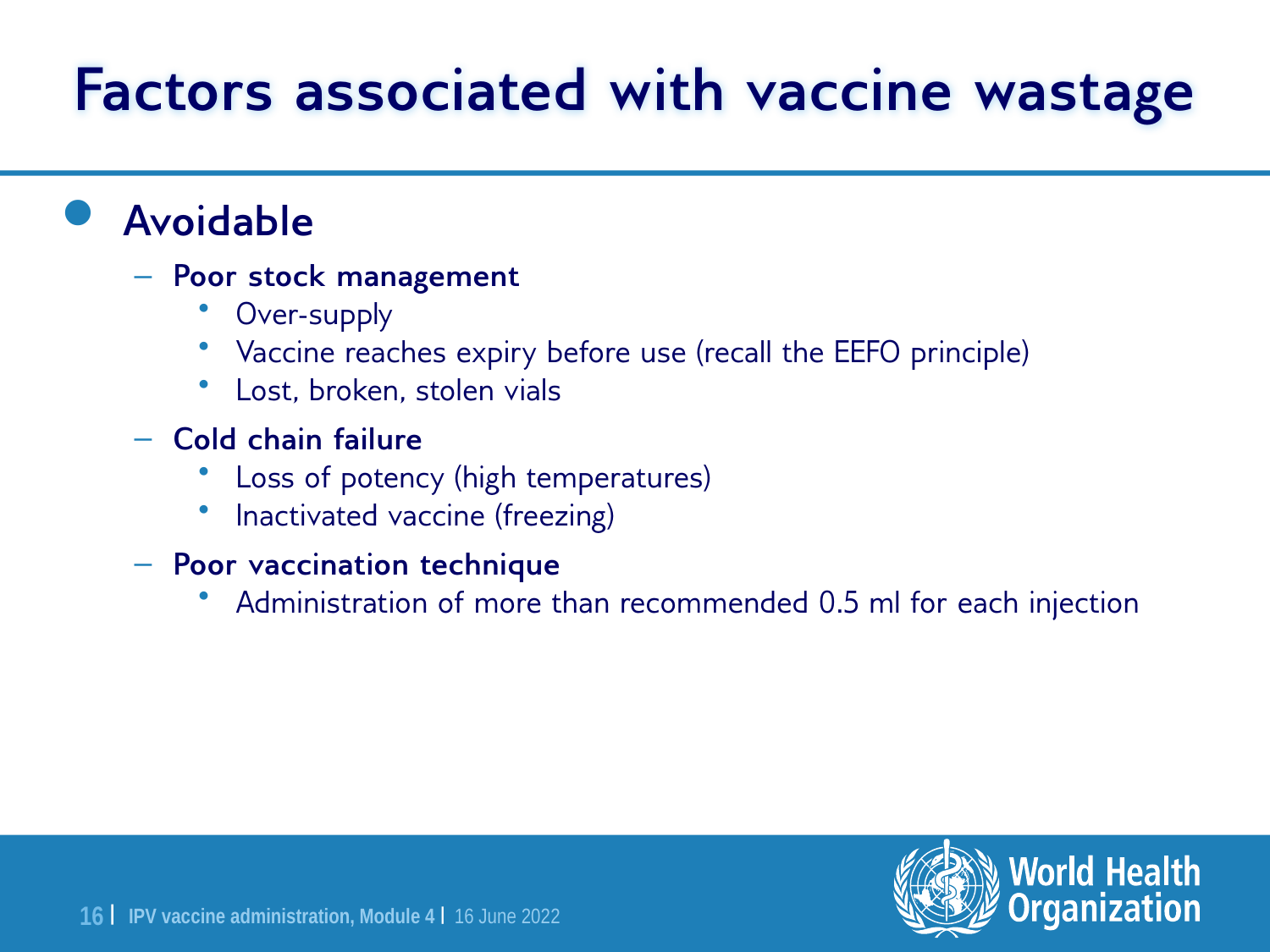

# Factors associated with vaccine wastage
 Avoidable
Poor stock management
Over-supply
Vaccine reaches expiry before use (recall the EEFO principle)
Lost, broken, stolen vials
Cold chain failure
Loss of potency (high temperatures)
Inactivated vaccine (freezing)
Poor vaccination technique
Administration of more than recommended 0.5 ml for each injection